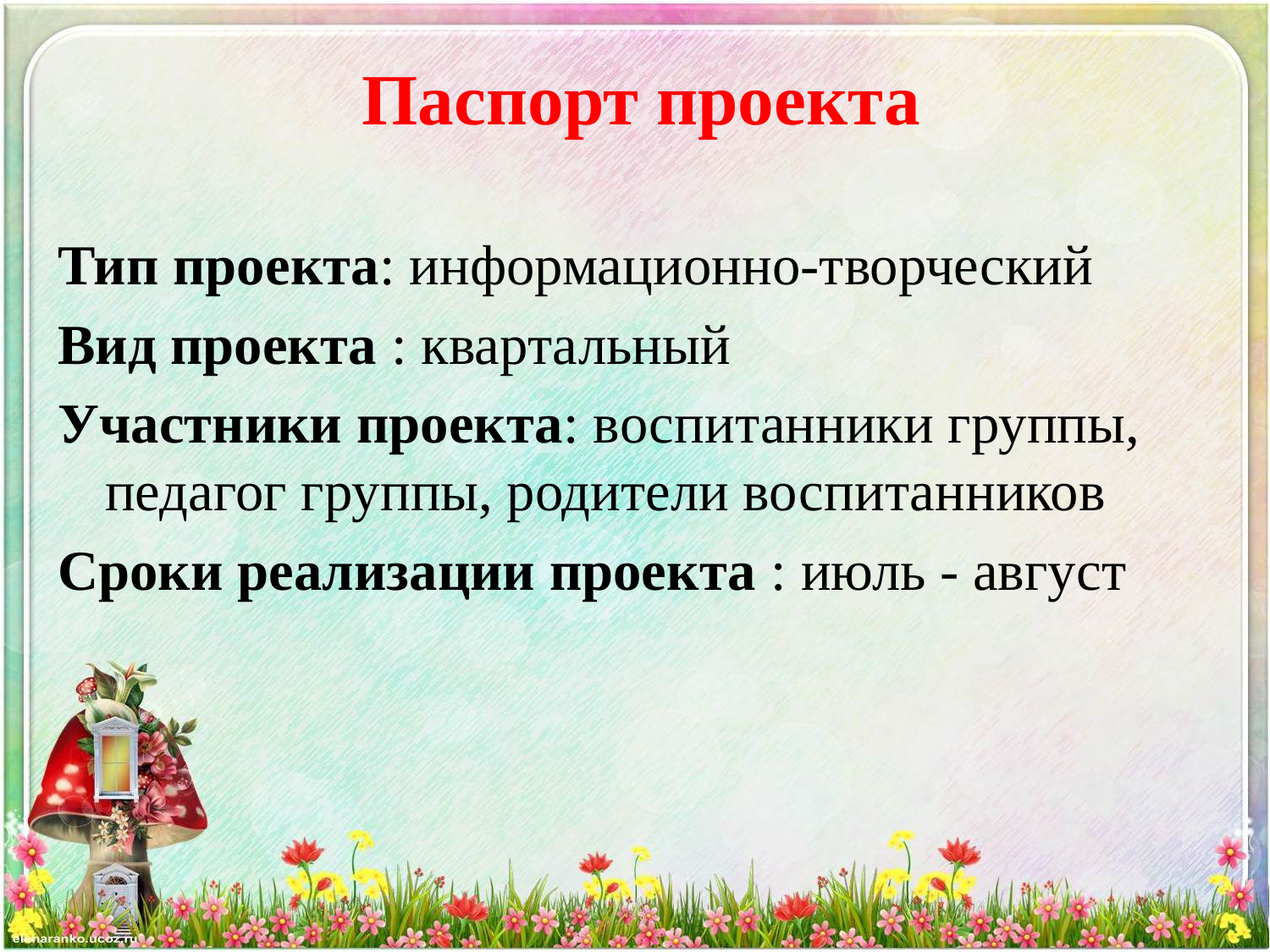

# Паспорт проекта
Тип проекта: информационно-творческий
Вид проекта : квартальный
Участники проекта: воспитанники группы, педагог группы, родители воспитанников
Сроки реализации проекта : июль - август